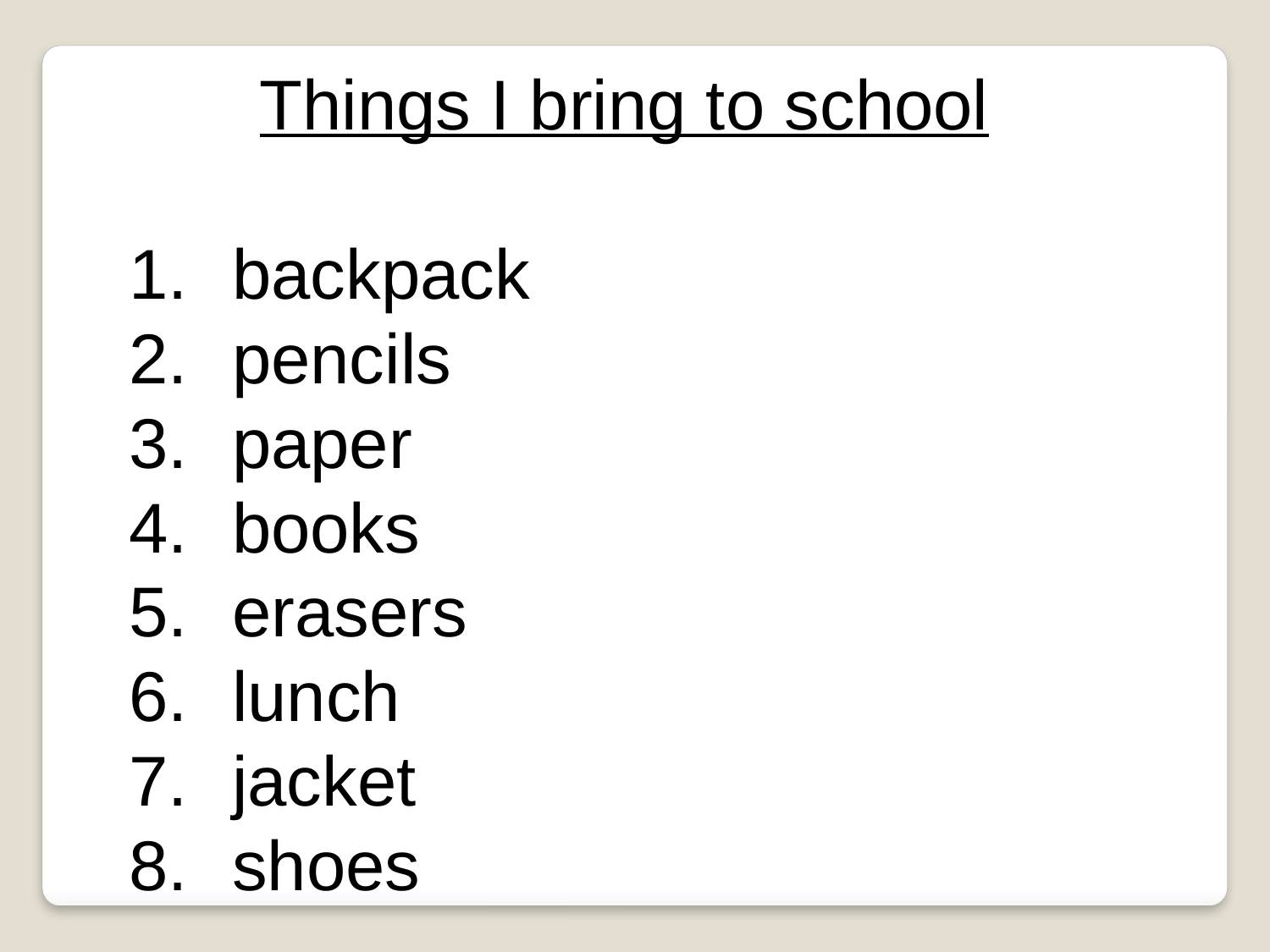

Things I bring to school

backpack
pencils
paper
books
erasers
lunch
jacket
shoes